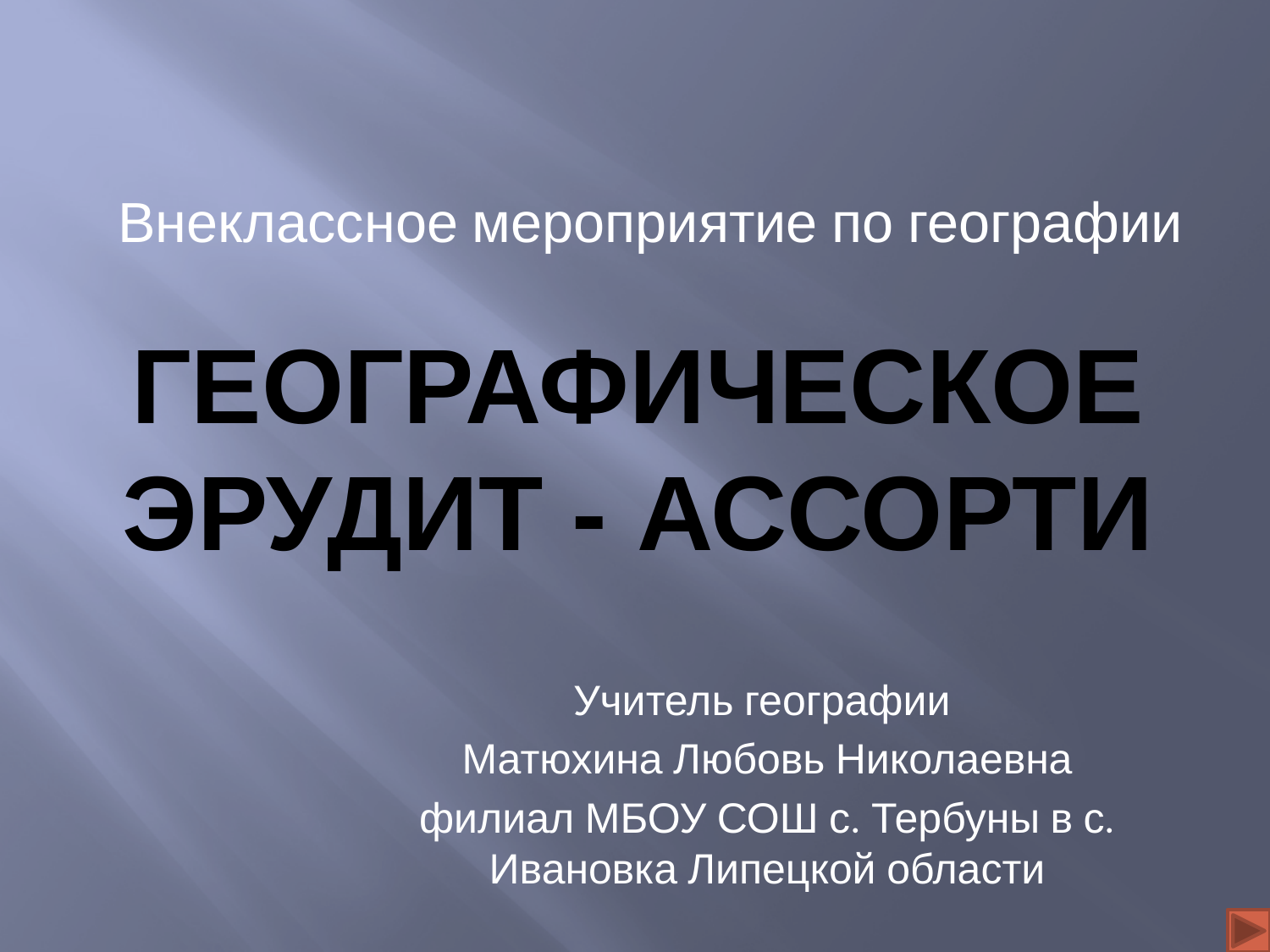

Внеклассное мероприятие по географии
# Географическое эрудит - ассорти
Учитель географии
Матюхина Любовь Николаевна
филиал МБОУ СОШ с. Тербуны в с. Ивановка Липецкой области